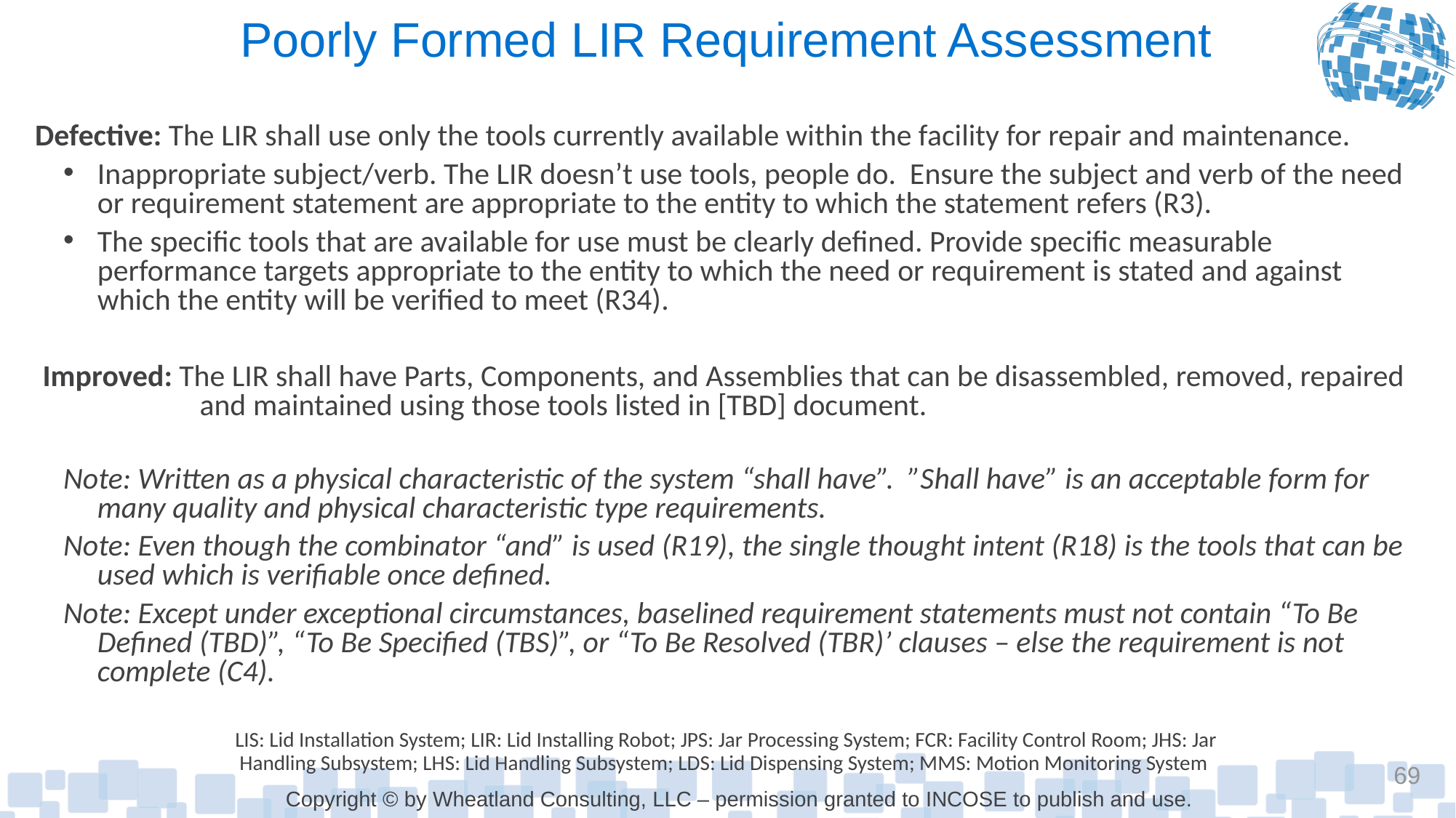

# Poorly Formed LIR Requirement Assessment
Defective: The LIR shall use only the tools currently available within the facility for repair and maintenance.
Inappropriate subject/verb. The LIR doesn’t use tools, people do.  Ensure the subject and verb of the need or requirement statement are appropriate to the entity to which the statement refers (R3).
The specific tools that are available for use must be clearly defined. Provide specific measurable performance targets appropriate to the entity to which the need or requirement is stated and against which the entity will be verified to meet (R34).

Improved: The LIR shall have Parts, Components, and Assemblies that can be disassembled, removed, repaired and maintained using those tools listed in [TBD] document.

Note: Written as a physical characteristic of the system “shall have”.  ”Shall have” is an acceptable form for many quality and physical characteristic type requirements.
Note: Even though the combinator “and” is used (R19), the single thought intent (R18) is the tools that can be used which is verifiable once defined.
Note: Except under exceptional circumstances, baselined requirement statements must not contain “To Be Defined (TBD)”, “To Be Specified (TBS)”, or “To Be Resolved (TBR)’ clauses – else the requirement is not complete (C4).

LIS: Lid Installation System; LIR: Lid Installing Robot; JPS: Jar Processing System; FCR: Facility Control Room; JHS: Jar Handling Subsystem; LHS: Lid Handling Subsystem; LDS: Lid Dispensing System; MMS: Motion Monitoring System
69
Copyright © by Wheatland Consulting, LLC – permission granted to INCOSE to publish and use.